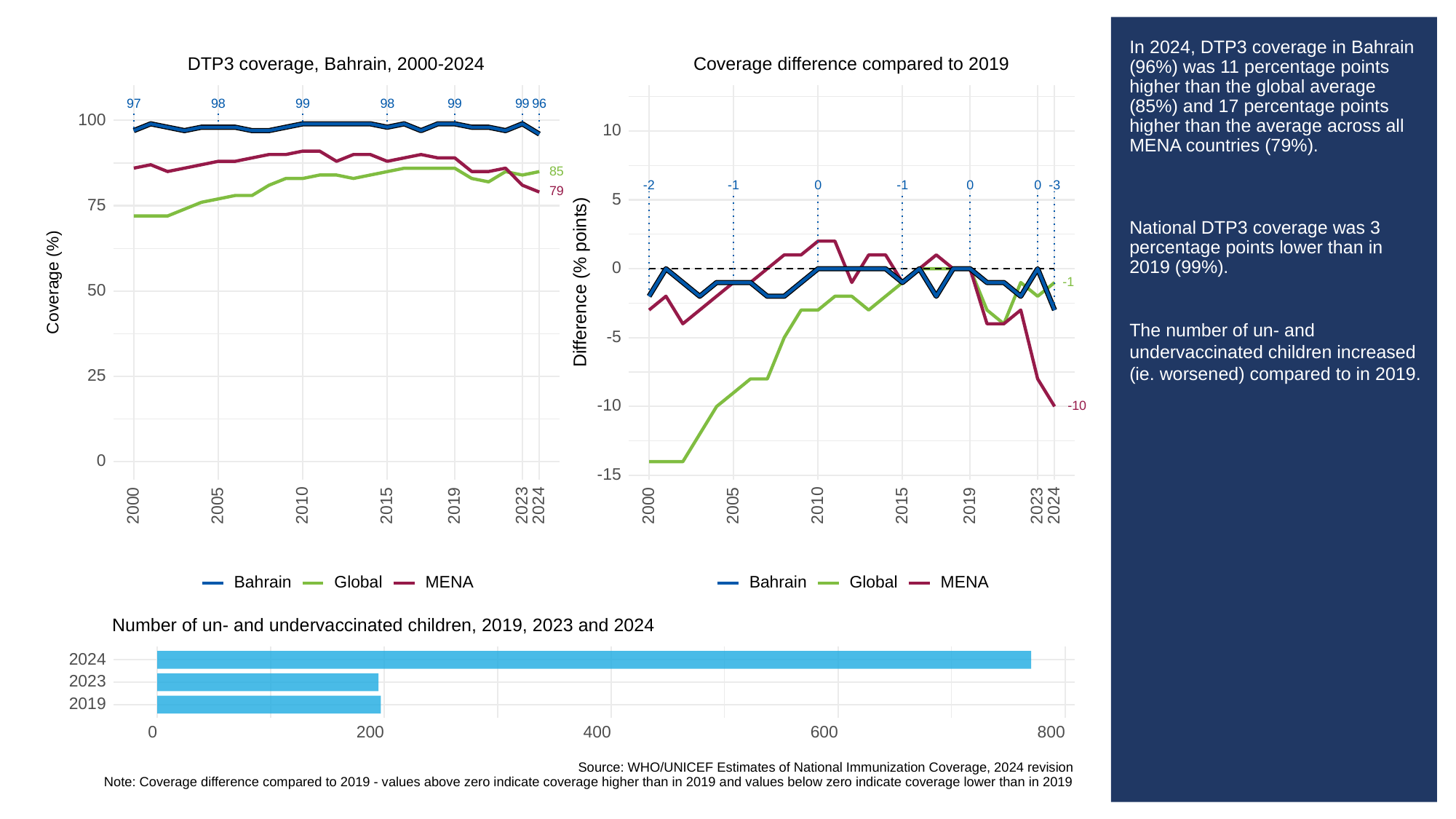

# In 2024, DTP3 coverage in Bahrain (96%) was 11 percentage points higher than the global average (85%) and 17 percentage points higher than the average across all MENA countries (79%).

National DTP3 coverage was 3 percentage points lower than in 2019 (99%).

The number of un- and undervaccinated children increased (ie. worsened) compared to in 2019.

Coverage difference compared to 2019
DTP3 coverage, Bahrain, 2000-2024

97
98
99
98
99
99
96

100

10

85

-3
0
0
0
-2
-1
-1
79

5
75

0

Difference (% points)
Coverage (%)
-1
50

-5

25

-10
-10

0

-15

2023
2023
2000
2005
2010
2015
2019
2024
2000
2005
2010
2015
2019
2024
Global
Global
Bahrain
Bahrain
MENA
MENA

Number of un- and undervaccinated children, 2019, 2023 and 2024

2024

2023

2019

0
200
400
600
800
Source: WHO/UNICEF Estimates of National Immunization Coverage, 2024 revision
Note: Coverage difference compared to 2019 - values above zero indicate coverage higher than in 2019 and values below zero indicate coverage lower than in 2019